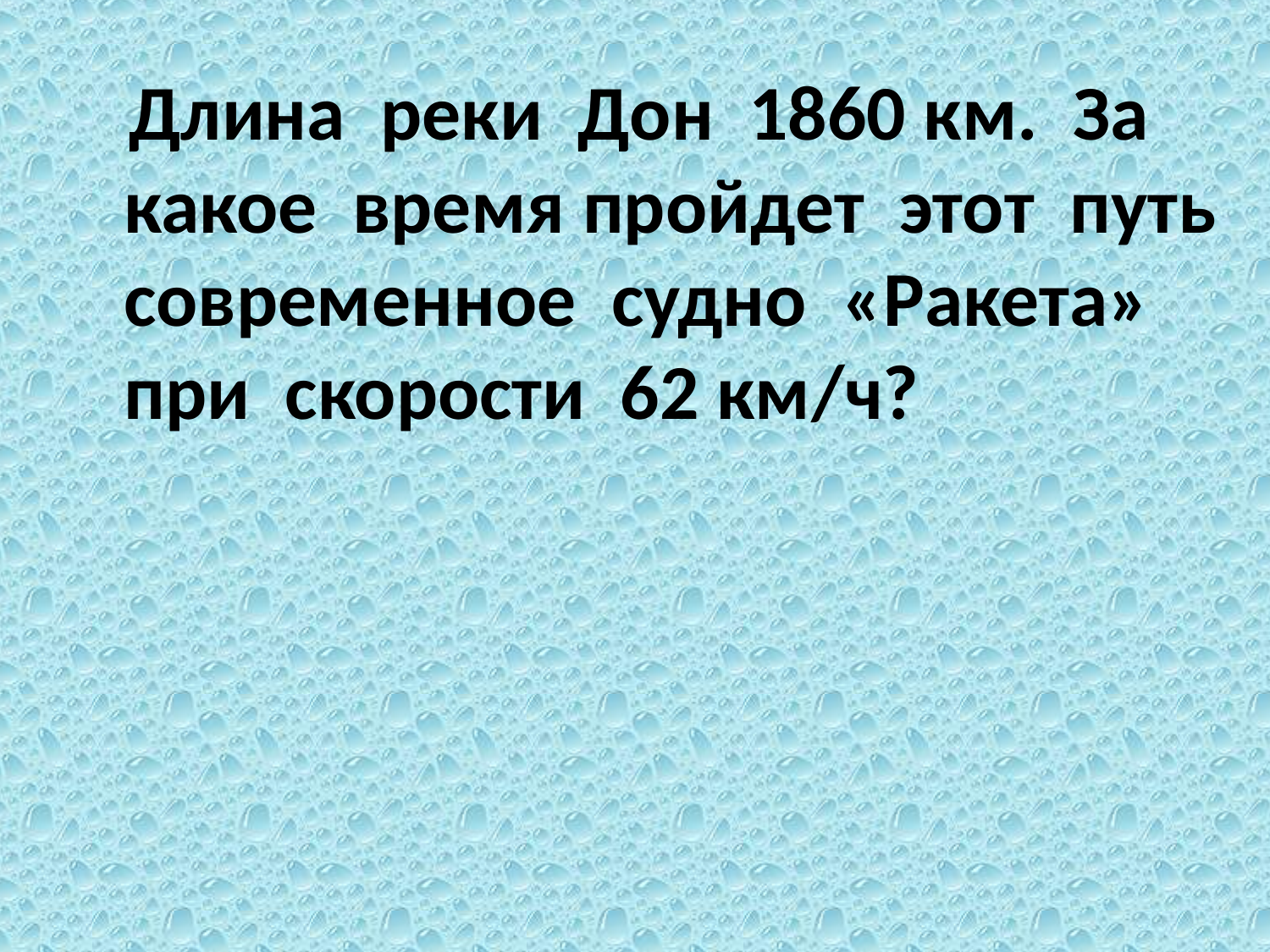

Длина  реки  Дон  1860 км.  За  какое  время пройдет  этот  путь  современное  судно  «Ракета»  при  скорости  62 км/ч?